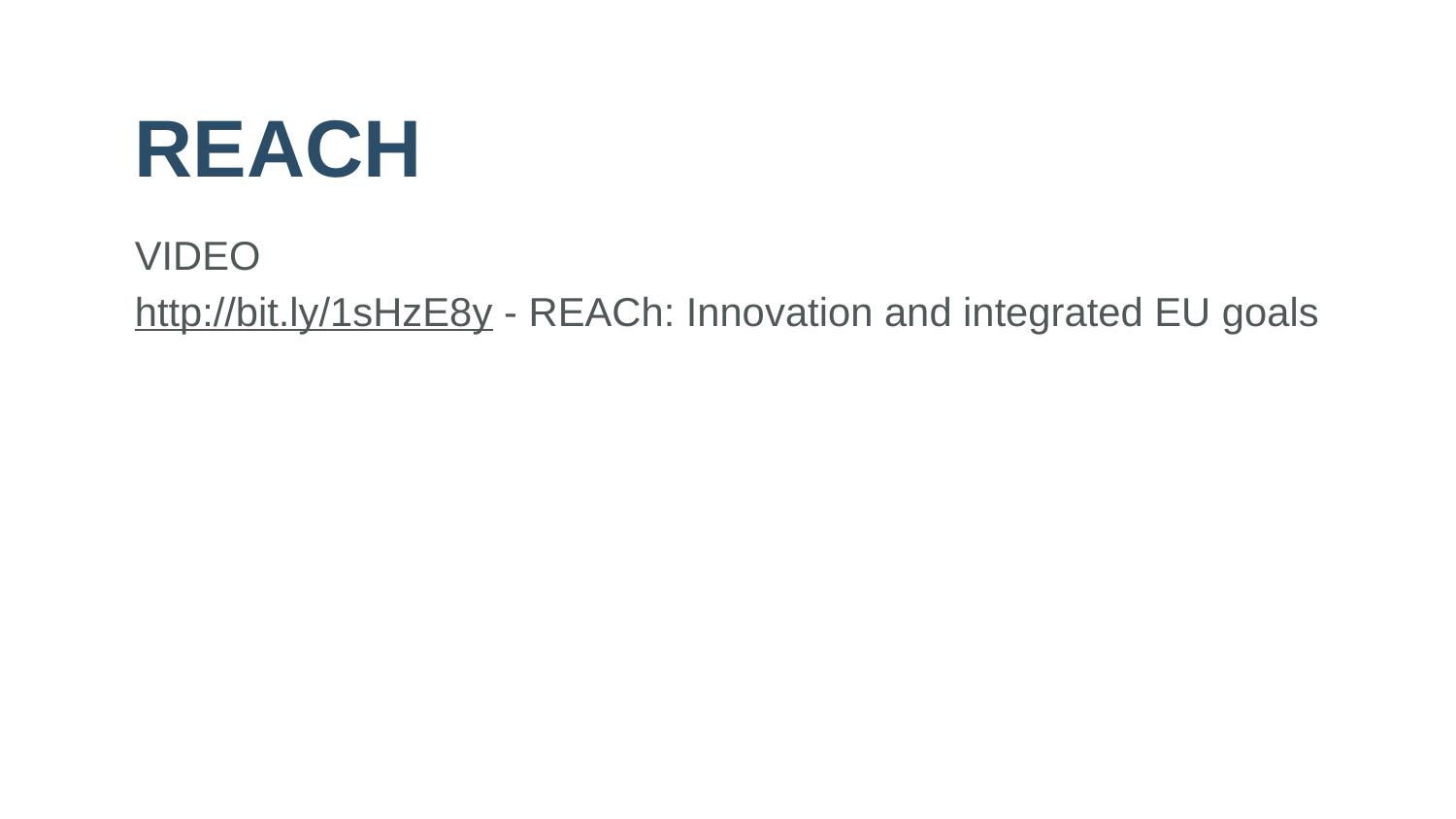

# REACH
VIDEO
http://bit.ly/1sHzE8y - REACh: Innovation and integrated EU goals